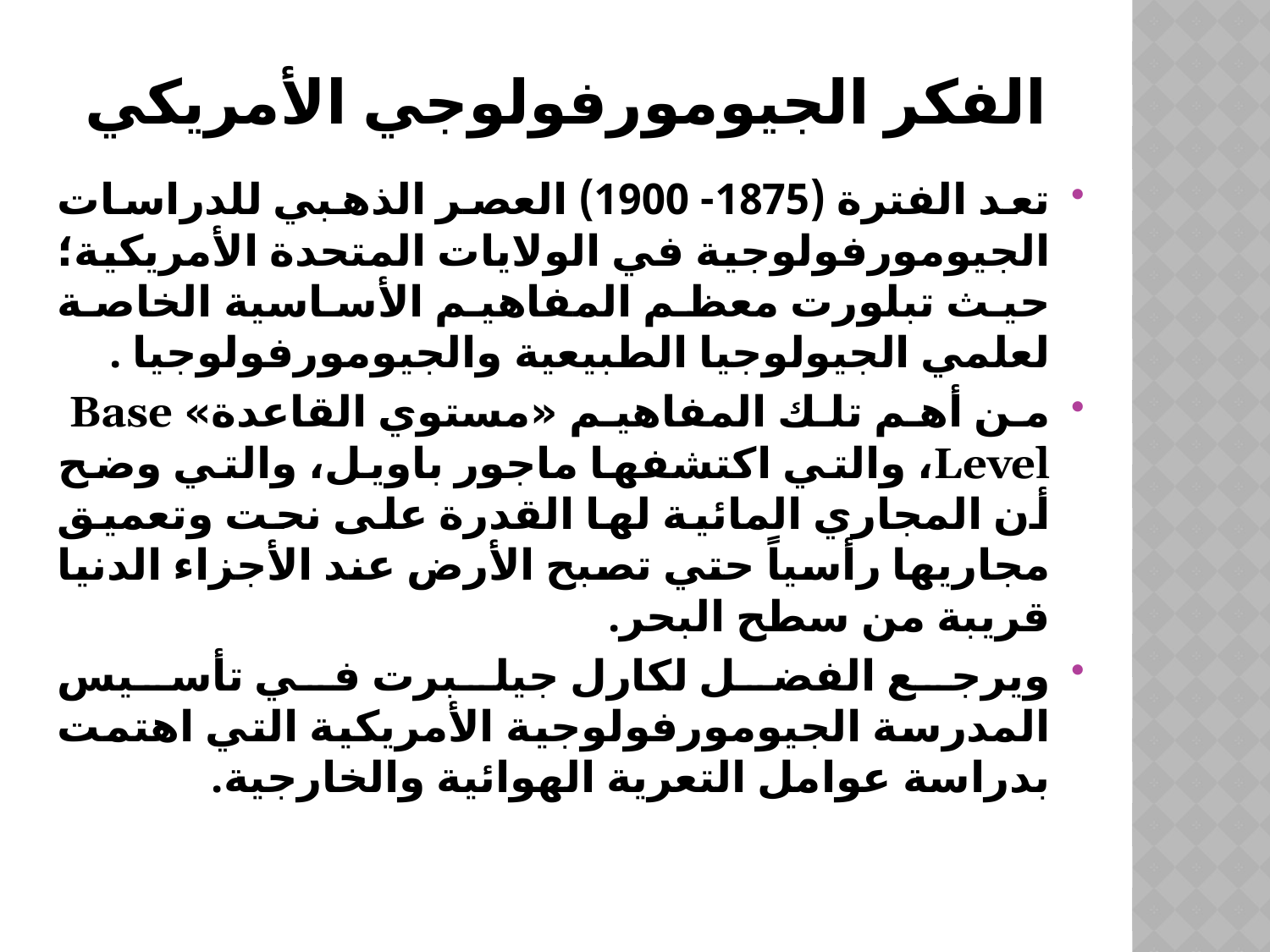

# الفكر الجيومورفولوجي الأمريكي
تعد الفترة (1875- 1900) العصر الذهبي للدراسات الجيومورفولوجية في الولايات المتحدة الأمريكية؛ حيث تبلورت معظم المفاهيم الأساسية الخاصة لعلمي الجيولوجيا الطبيعية والجيومورفولوجيا .
من أهم تلك المفاهيم «مستوي القاعدة» Base Level، والتي اكتشفها ماجور باويل، والتي وضح أن المجاري المائية لها القدرة على نحت وتعميق مجاريها رأسياً حتي تصبح الأرض عند الأجزاء الدنيا قريبة من سطح البحر.
ويرجع الفضل لكارل جيلبرت في تأسيس المدرسة الجيومورفولوجية الأمريكية التي اهتمت بدراسة عوامل التعرية الهوائية والخارجية.